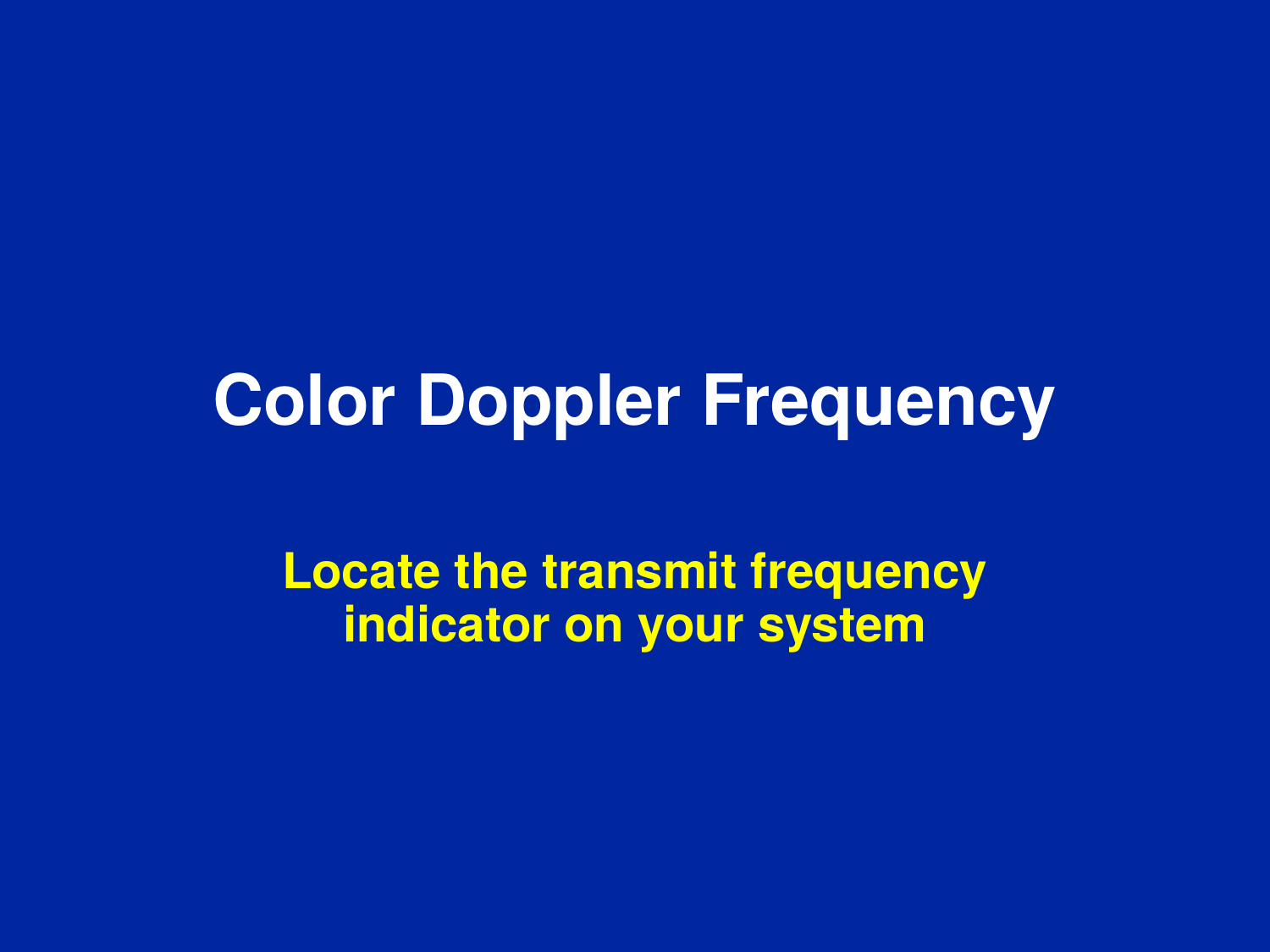

# Color Doppler Frequency
Locate the transmit frequency indicator on your system